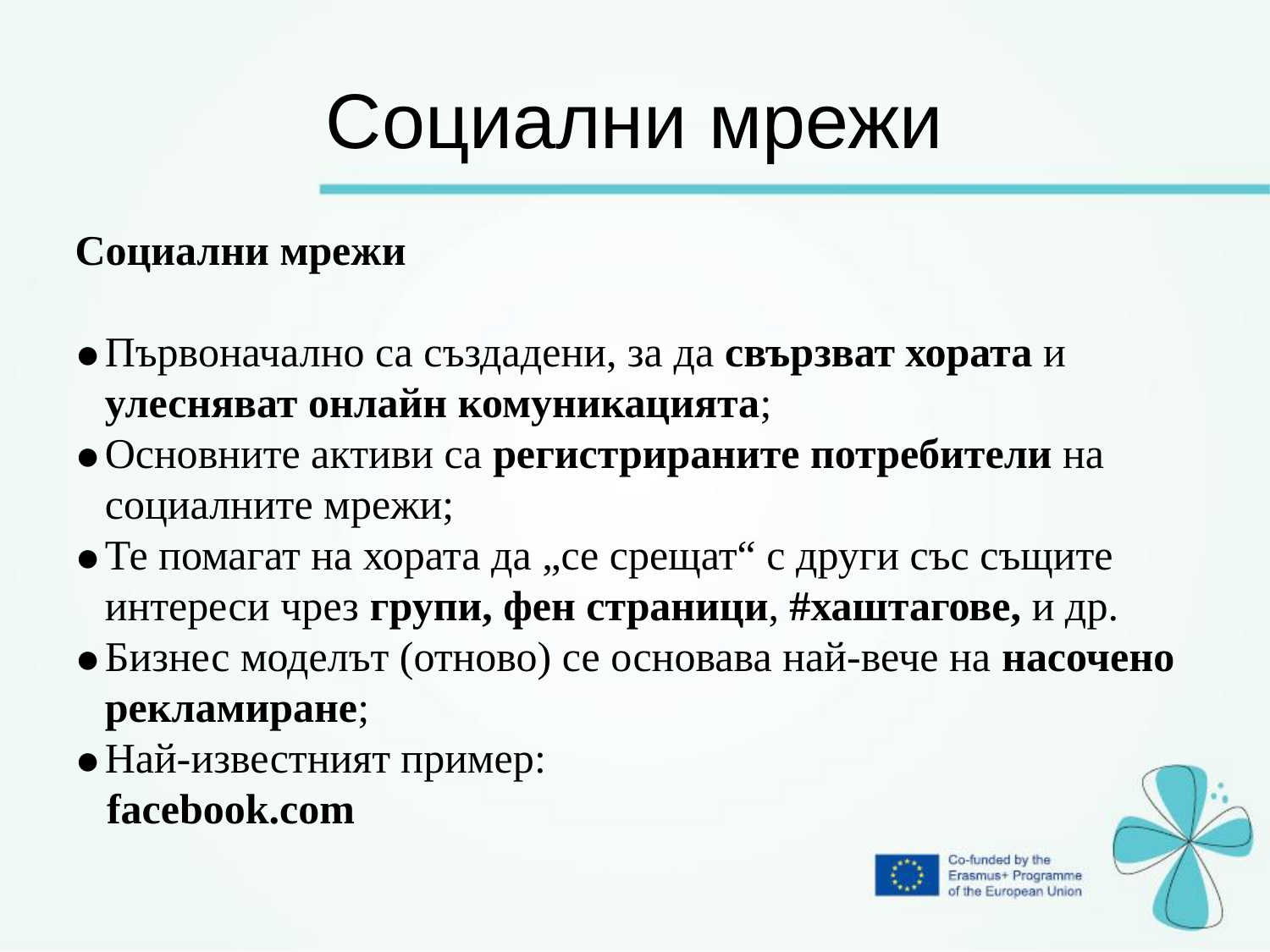

Социални мрежи

Социални мрежи

Първоначално са създадени, за да свързват хората и улесняват онлайн комуникацията;
Основните активи са регистрираните потребители на социалните мрежи;
Те помагат на хората да „се срещат“ с други със същите интереси чрез групи, фен страници, #хаштагове, и др.
Бизнес моделът (отново) се основава най-вече на насочено рекламиране;
Най-известният пример:
   facebook.com